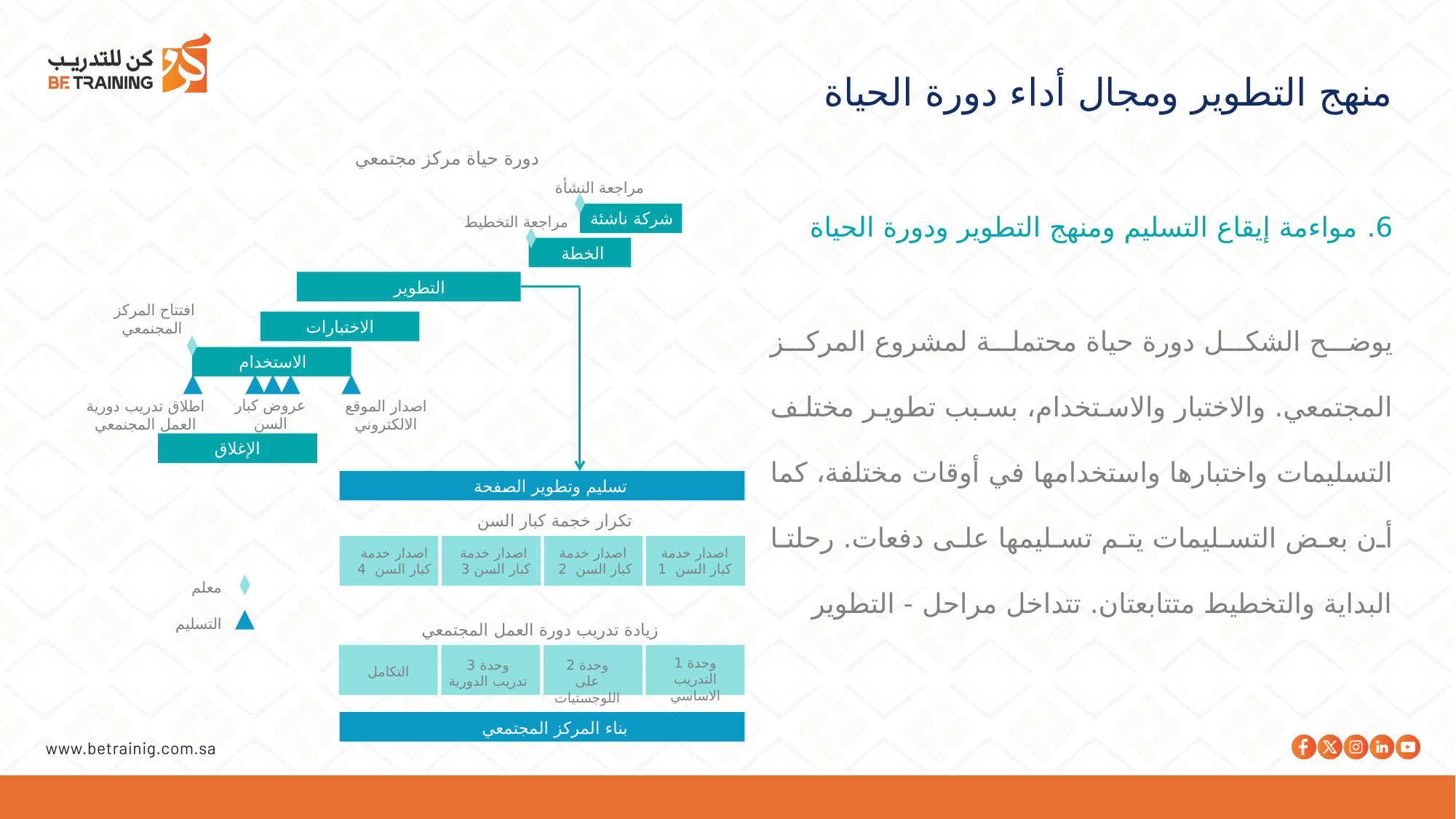

منهج التطوير ومجال أداء دورة الحياة
دورة حياة مركز مجتمعي
مراجعة النشأة
6. مواءمة إيقاع التسليم ومنهج التطوير ودورة الحياة

يوضح الشكل دورة حياة محتملة لمشروع المركز المجتمعي. والاختبار والاستخدام، بسبب تطوير مختلف التسليمات واختبارها واستخدامها في أوقات مختلفة، كما أن بعض التسليمات يتم تسليمها على دفعات. رحلتا البداية والتخطيط متتابعتان. تتداخل مراحل - التطوير

شركة ناشئة

مراجعة التخطيط

الخطة

التطوير

افتتاح المركز
المجنمعي
الاختبارات

الاستخدام

عروض كبار السن
اطلاق تدريب دورية العمل المجنمعي
اصدار الموقع الالكتروني
الإغلاق

تسليم وتطوير الصفحة

تكرار خجمة كبار السن

اصدار خدمة كبار السن  4
اصدار خدمة كبار السن 3
اصدار خدمة كبار السن  2
اصدار خدمة كبار السن  1
معلم

التسليم

زيادة تدريب دورة العمل المجتمعي

وحدة 1
التدريب الاساسي
وحدة 3
تدريب الدورية
وحدة 2
على اللوجستيات
التكامل

بناء المركز المجتمعي